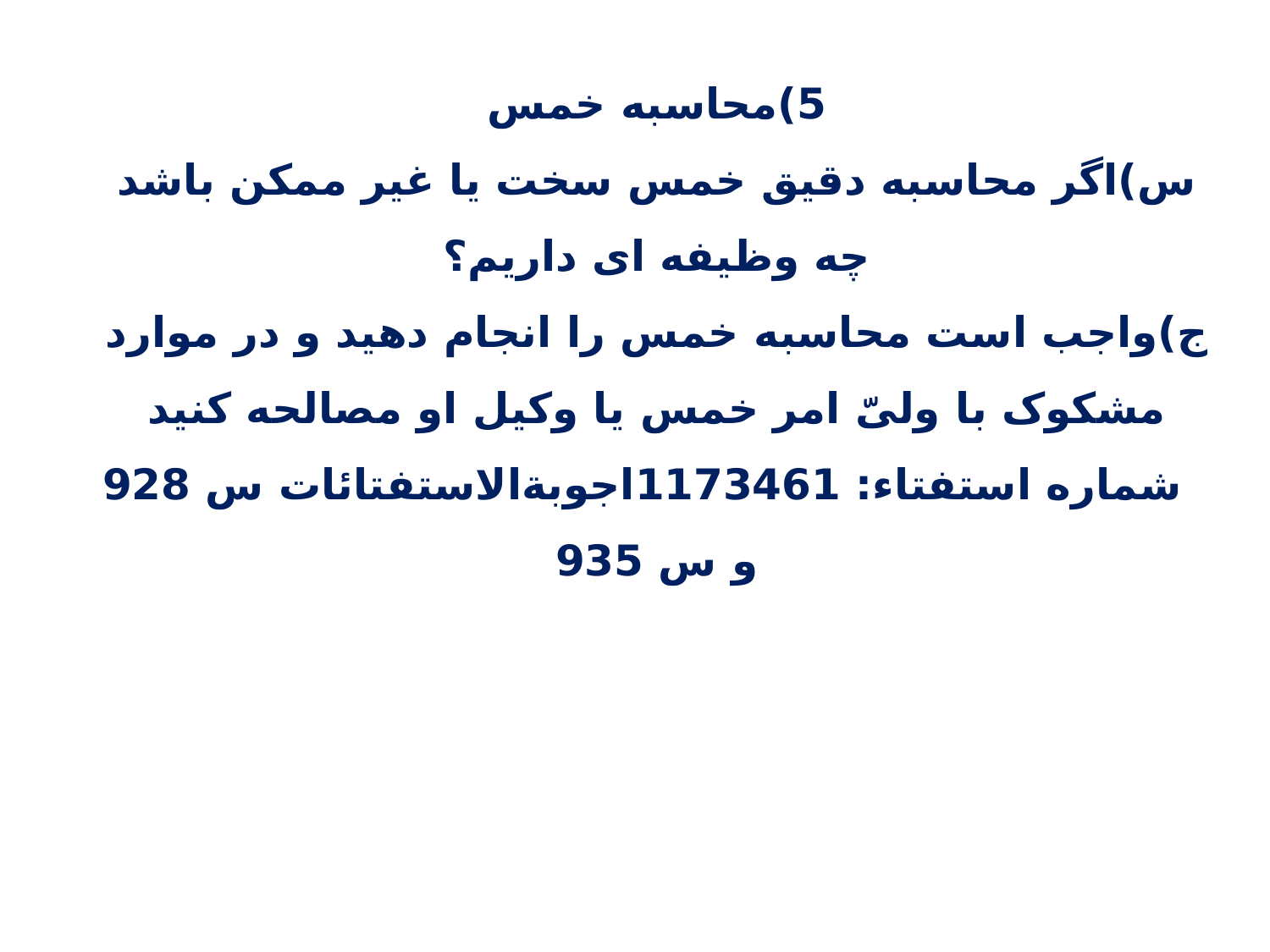

5)محاسبه خمس
س)اگر محاسبه دقیق خمس سخت یا غیر ممکن باشد چه وظیفه ای داریم؟
ج)واجب است محاسبه‌ خمس را انجام دهید و در موارد مشکوک با ولیّ امر خمس یا وکیل او مصالحه کنید
  شماره استفتاء: 1173461اجوبة‌الاستفتائات س 928 و س 935